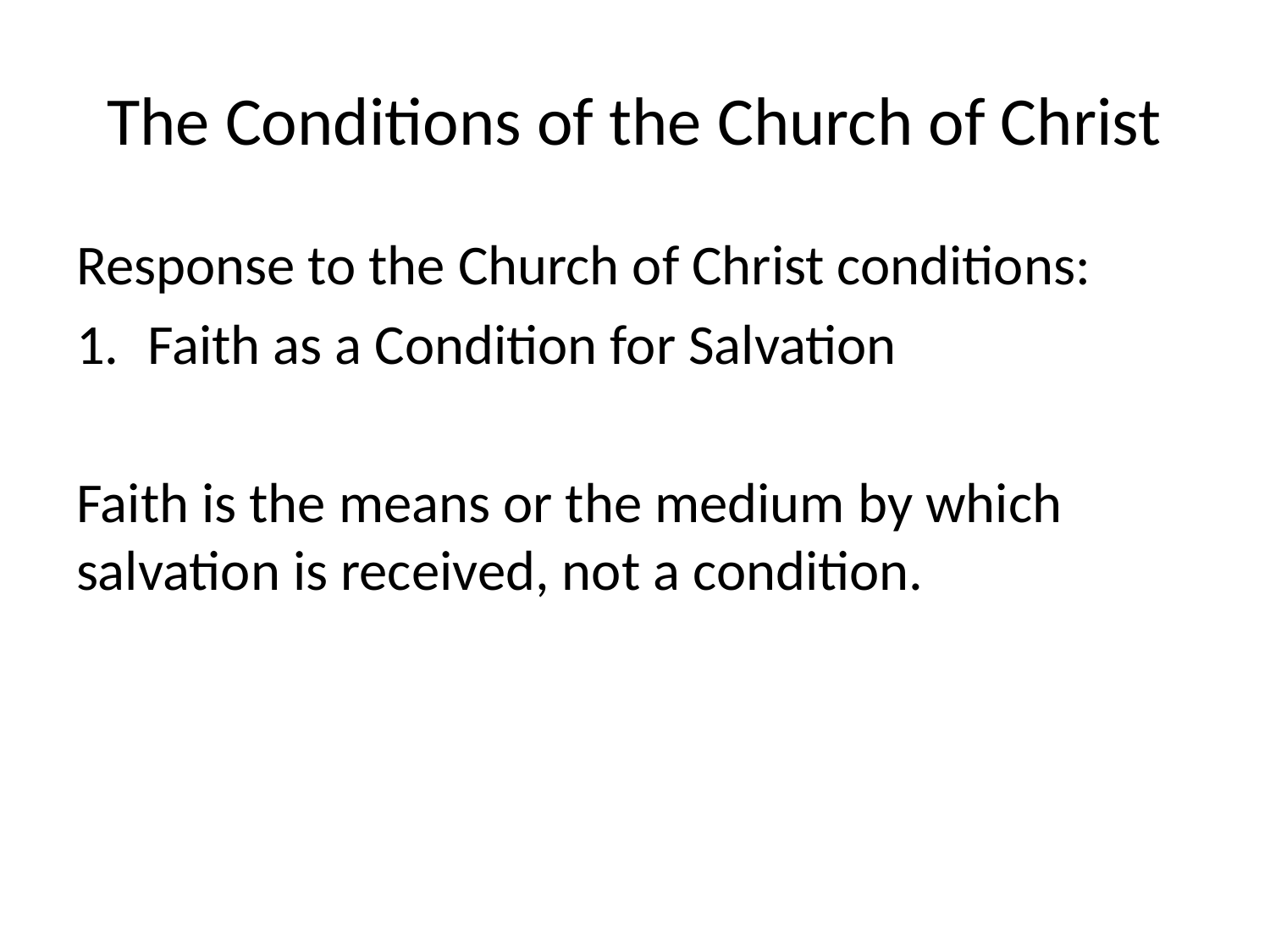

# The Conditions of the Church of Christ
Response to the Church of Christ conditions:
Faith as a Condition for Salvation

Faith is the means or the medium by which salvation is received, not a condition.